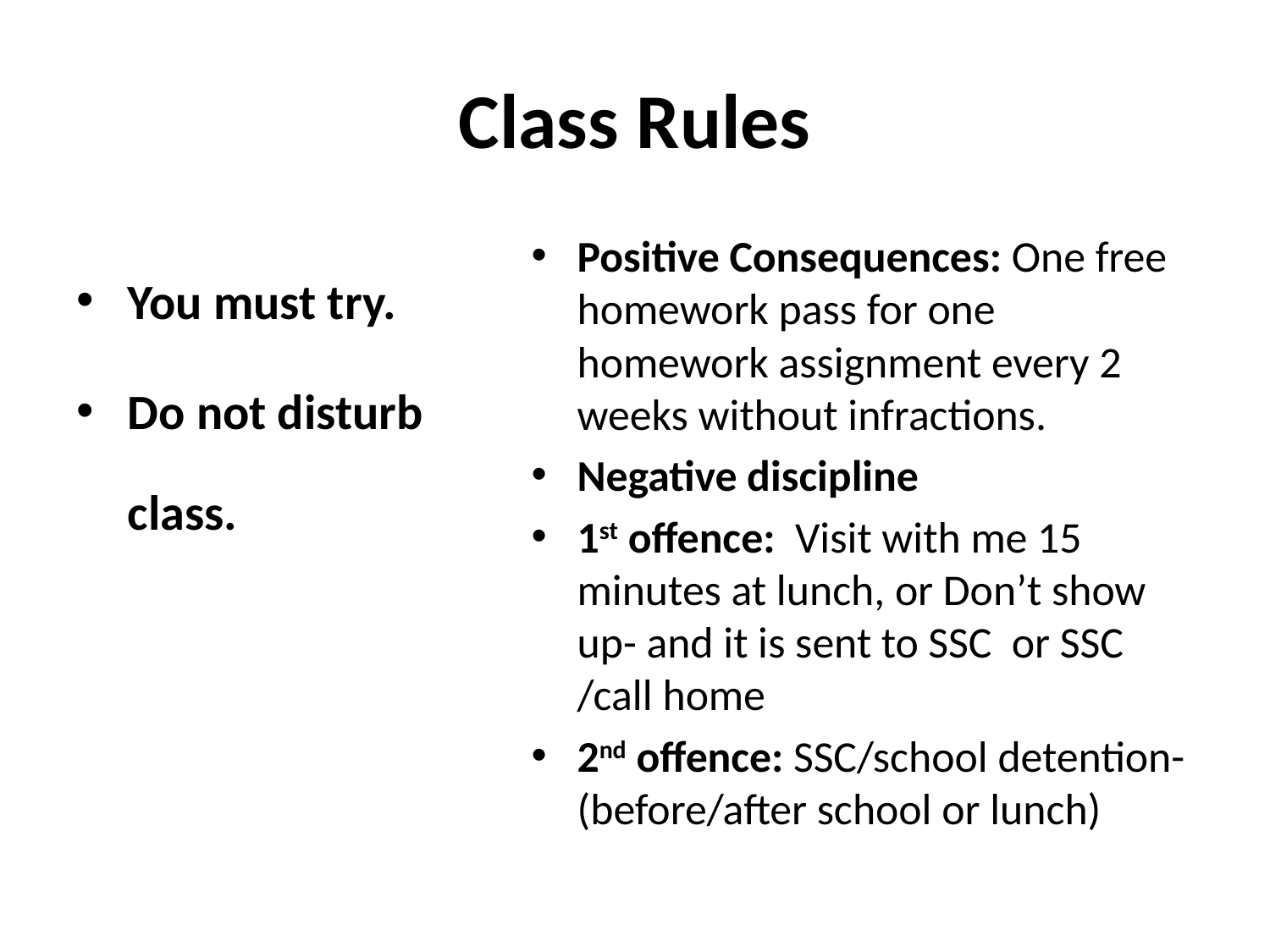

# Class Rules
You must try.
Do not disturb class.
Positive Consequences: One free homework pass for one homework assignment every 2 weeks without infractions.
Negative discipline
1st offence:  Visit with me 15 minutes at lunch, or Don’t show up- and it is sent to SSC  or SSC /call home
2nd offence: SSC/school detention- (before/after school or lunch)